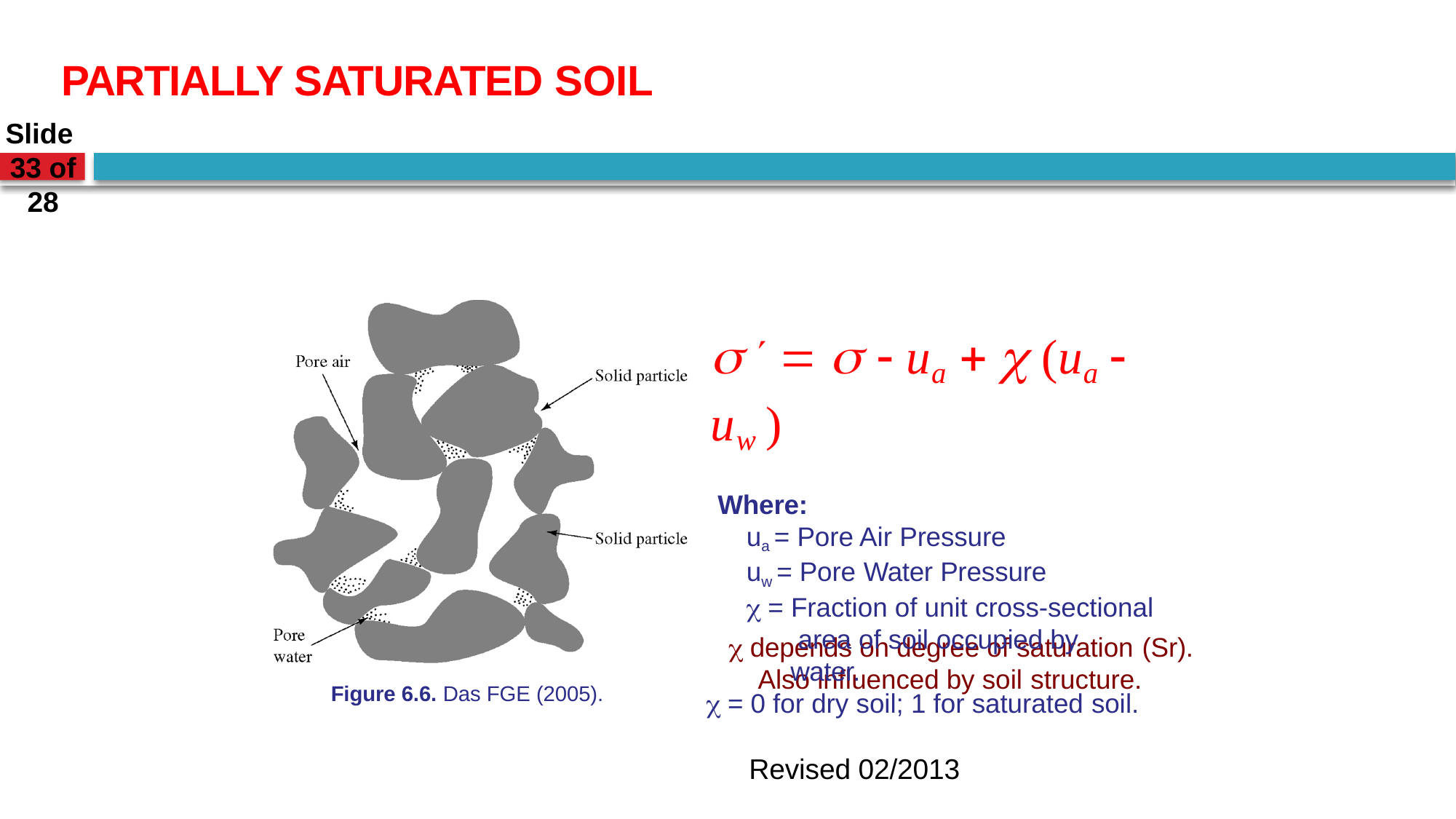

PARTIALLY SATURATED SOIL
14.330 SOIL MECHANICS  Effective Stress
Slide 33 of 28

σ ′ = σ − ua + χ (ua − uw )
Where:
ua = Pore Air Pressure
uw = Pore Water Pressure
χ = Fraction of unit cross-sectional  area of soil occupied by water.
χ = 0 for dry soil; 1 for saturated soil.

χ depends on degree of saturation (Sr).
Also influenced by soil structure.
Figure 6.6. Das FGE (2005).
Revised 02/2013